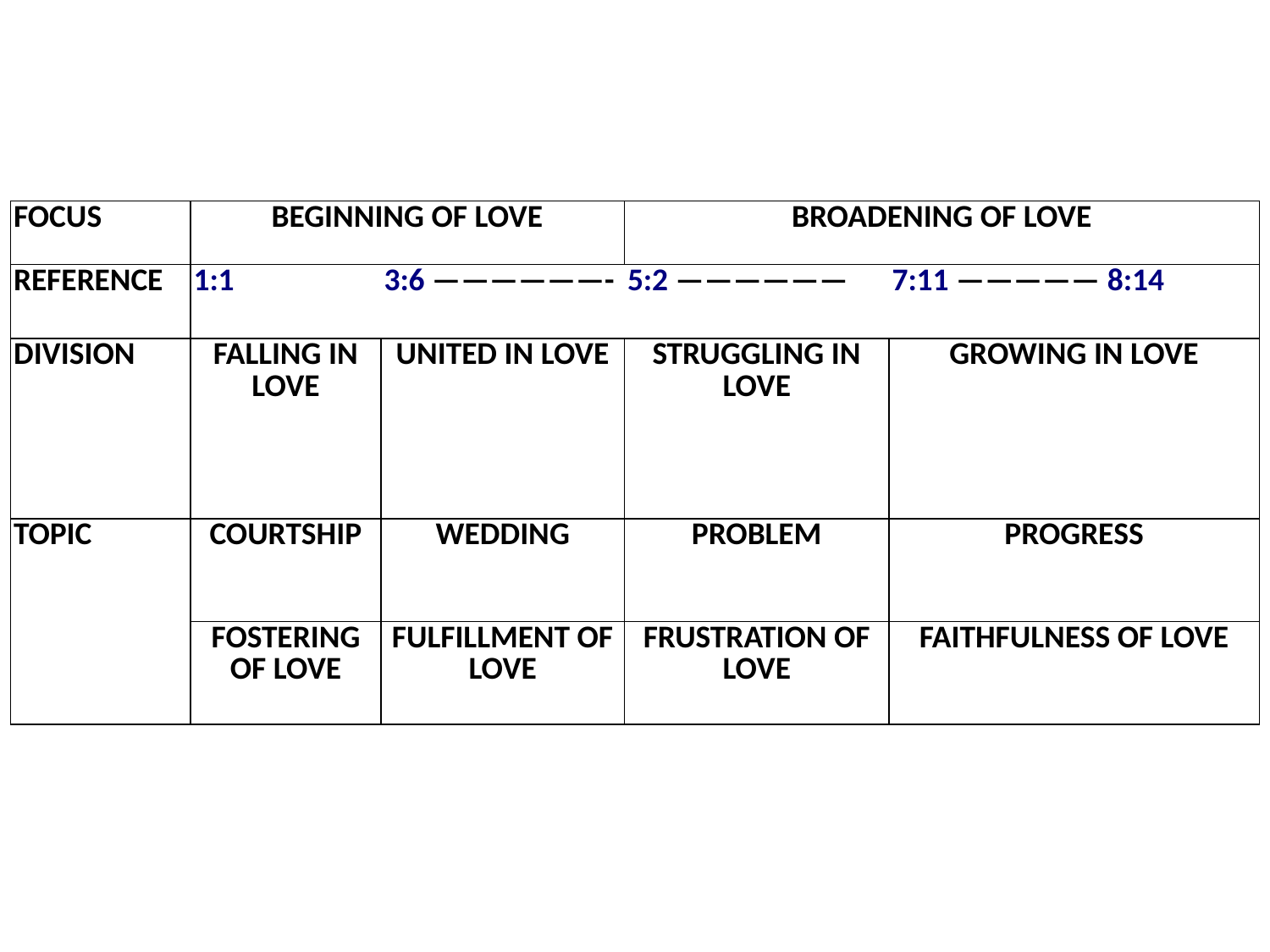

| FOCUS | BEGINNING OF LOVE |  | BROADENING OF LOVE |  |
| --- | --- | --- | --- | --- |
| REFERENCE | 1:1 | 3:6 ——————- | 5:2 —————— | 7:11 ————— 8:14 |
| DIVISION | FALLING IN LOVE | UNITED IN LOVE | STRUGGLING IN LOVE | GROWING IN LOVE |
| TOPIC | COURTSHIP | WEDDING | PROBLEM | PROGRESS |
|  | FOSTERING OF LOVE | FULFILLMENT OF LOVE | FRUSTRATION OF LOVE | FAITHFULNESS OF LOVE |